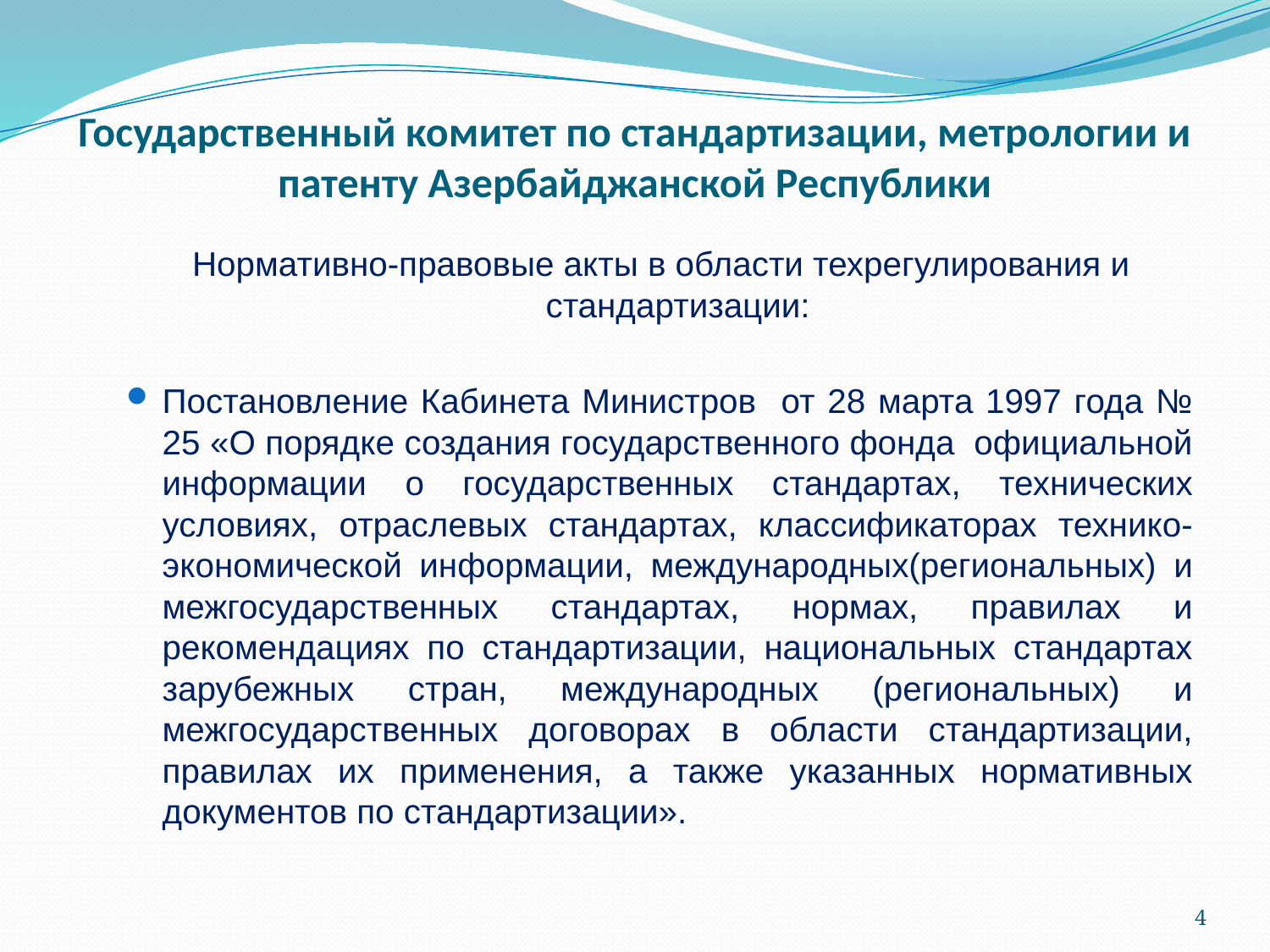

# Государственный комитет по стандартизации, метрологии и патенту Азербайджанской Республики
Нормативно-правовые акты в области техрегулирования и стандартизации:

Постановление Кабинета Министров  от 28 марта 1997 года № 25 «О порядке создания государственного фонда  официальной информации о государственных стандартах, технических условиях, отраслевых стандартах, классификаторах технико-экономической информации, международных(региональных) и межгосударственных стандартах, нормах, правилах и рекомендациях по стандартизации, национальных стандартах зарубежных стран, международных (региональных) и межгосударственных договорах в области стандартизации, правилах их применения, а также указанных нормативных документов по стандартизации».

4